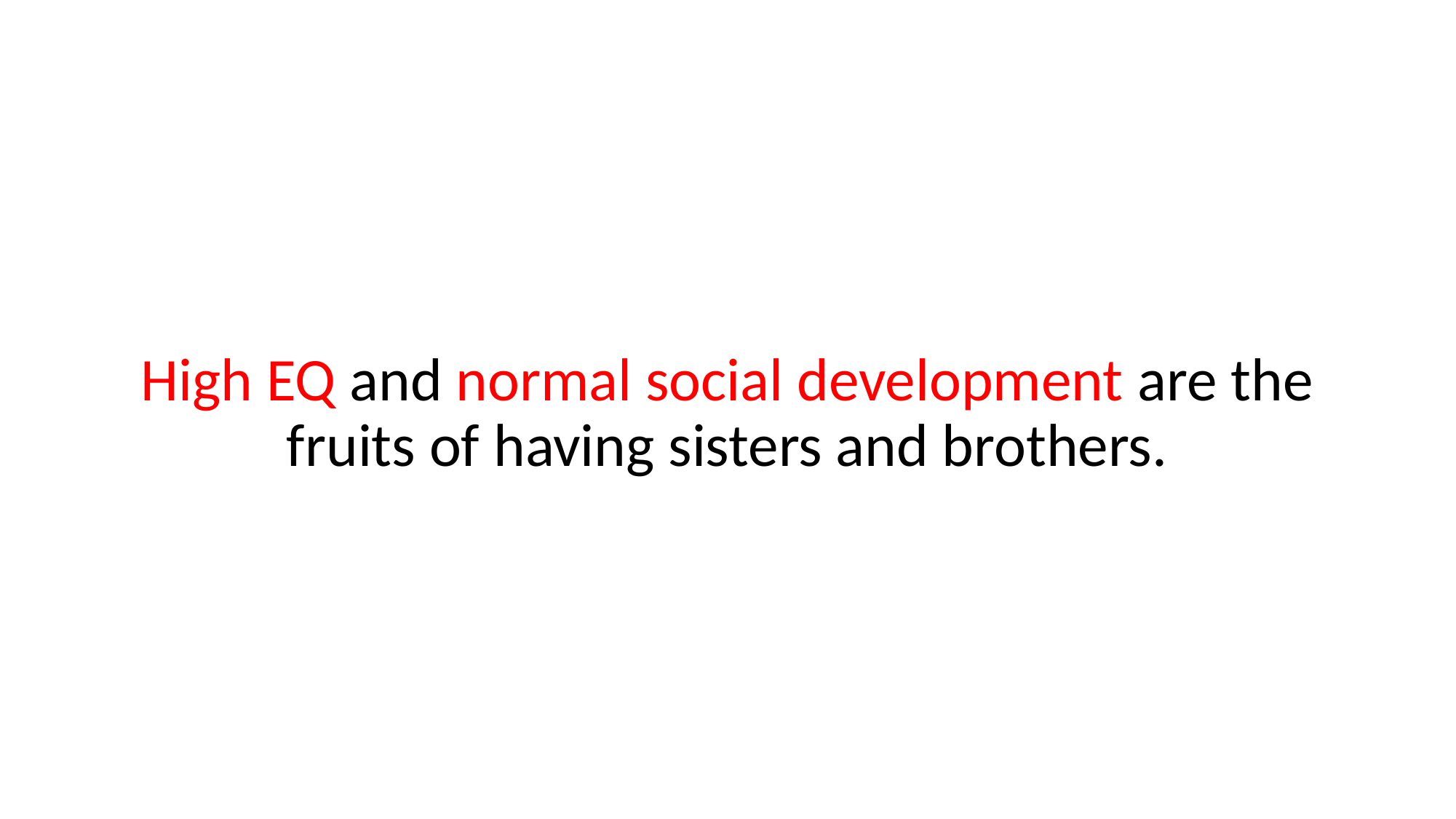

High EQ and normal social development are the fruits of having sisters and brothers.